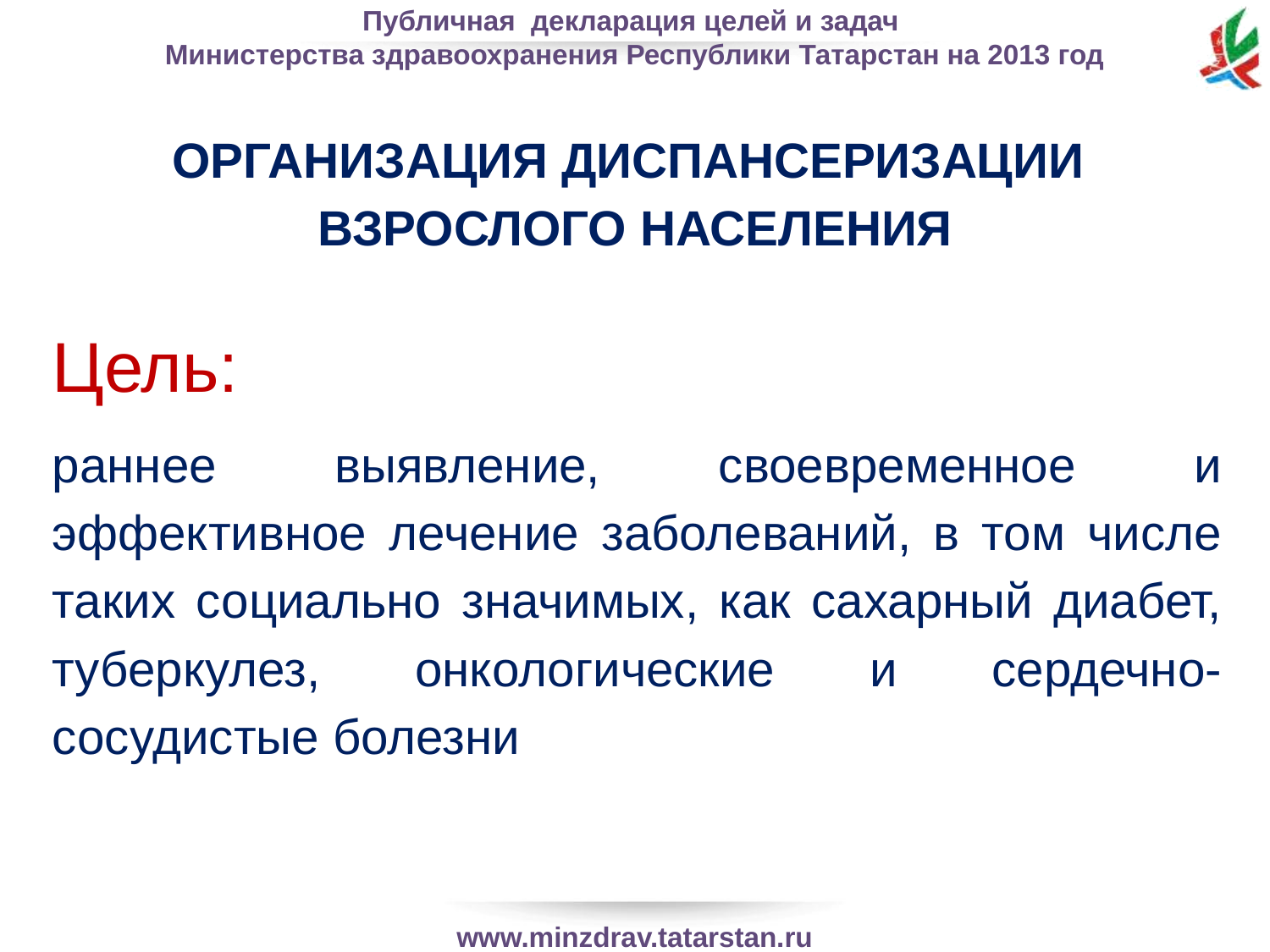

ОРГАНИЗАЦИЯ ДИСПАНСЕРИЗАЦИИ
ВЗРОСЛОГО НАСЕЛЕНИЯ
Цель:
раннее выявление, своевременное и эффективное лечение заболеваний, в том числе таких социально значимых, как сахарный диабет, туберкулез, онкологические и сердечно-сосудистые болезни